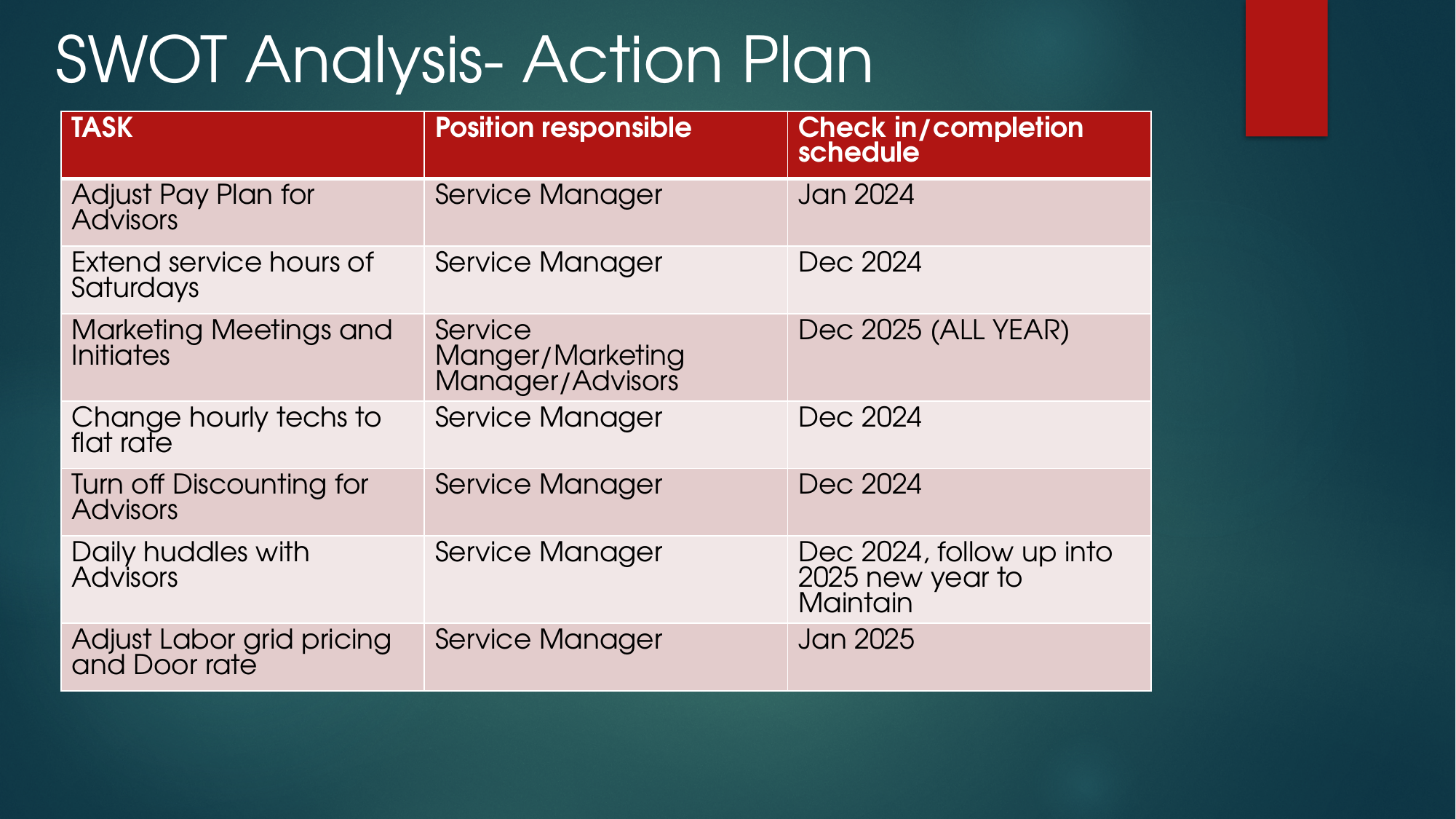

# SWOT Analysis- Action Plan
| TASK | Position responsible | Check in/completion schedule |
| --- | --- | --- |
| Adjust Pay Plan for Advisors | Service Manager | Jan 2024 |
| Extend service hours of Saturdays | Service Manager | Dec 2024 |
| Marketing Meetings and Initiates | Service Manger/Marketing Manager/Advisors | Dec 2025 (ALL YEAR) |
| Change hourly techs to flat rate | Service Manager | Dec 2024 |
| Turn off Discounting for Advisors | Service Manager | Dec 2024 |
| Daily huddles with Advisors | Service Manager | Dec 2024, follow up into 2025 new year to Maintain |
| Adjust Labor grid pricing and Door rate | Service Manager | Jan 2025 |